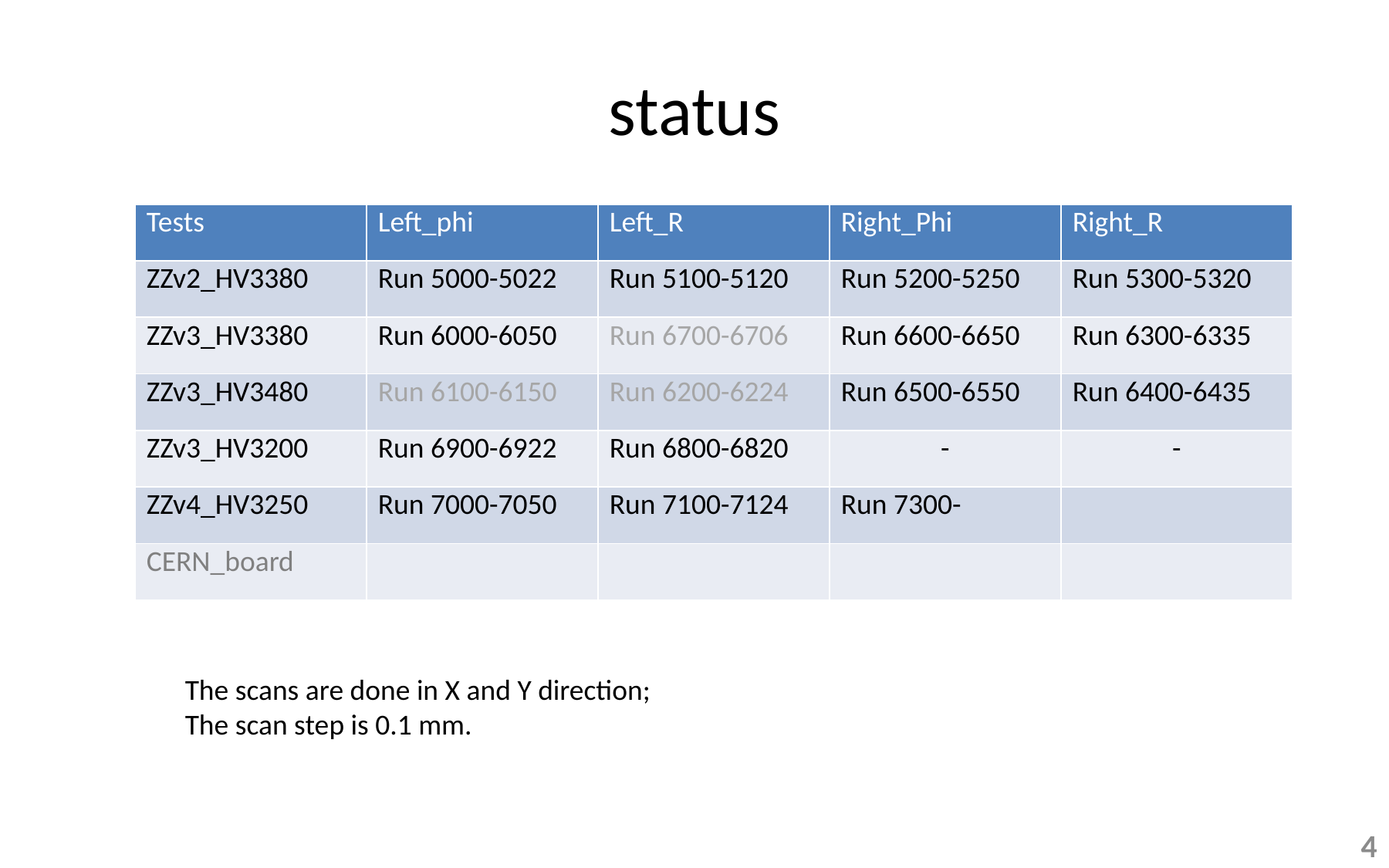

# status
| Tests | Left\_phi | Left\_R | Right\_Phi | Right\_R |
| --- | --- | --- | --- | --- |
| ZZv2\_HV3380 | Run 5000-5022 | Run 5100-5120 | Run 5200-5250 | Run 5300-5320 |
| ZZv3\_HV3380 | Run 6000-6050 | Run 6700-6706 | Run 6600-6650 | Run 6300-6335 |
| ZZv3\_HV3480 | Run 6100-6150 | Run 6200-6224 | Run 6500-6550 | Run 6400-6435 |
| ZZv3\_HV3200 | Run 6900-6922 | Run 6800-6820 | - | - |
| ZZv4\_HV3250 | Run 7000-7050 | Run 7100-7124 | Run 7300- |  |
| CERN\_board |  |  |  |  |
The scans are done in X and Y direction;
The scan step is 0.1 mm.
4